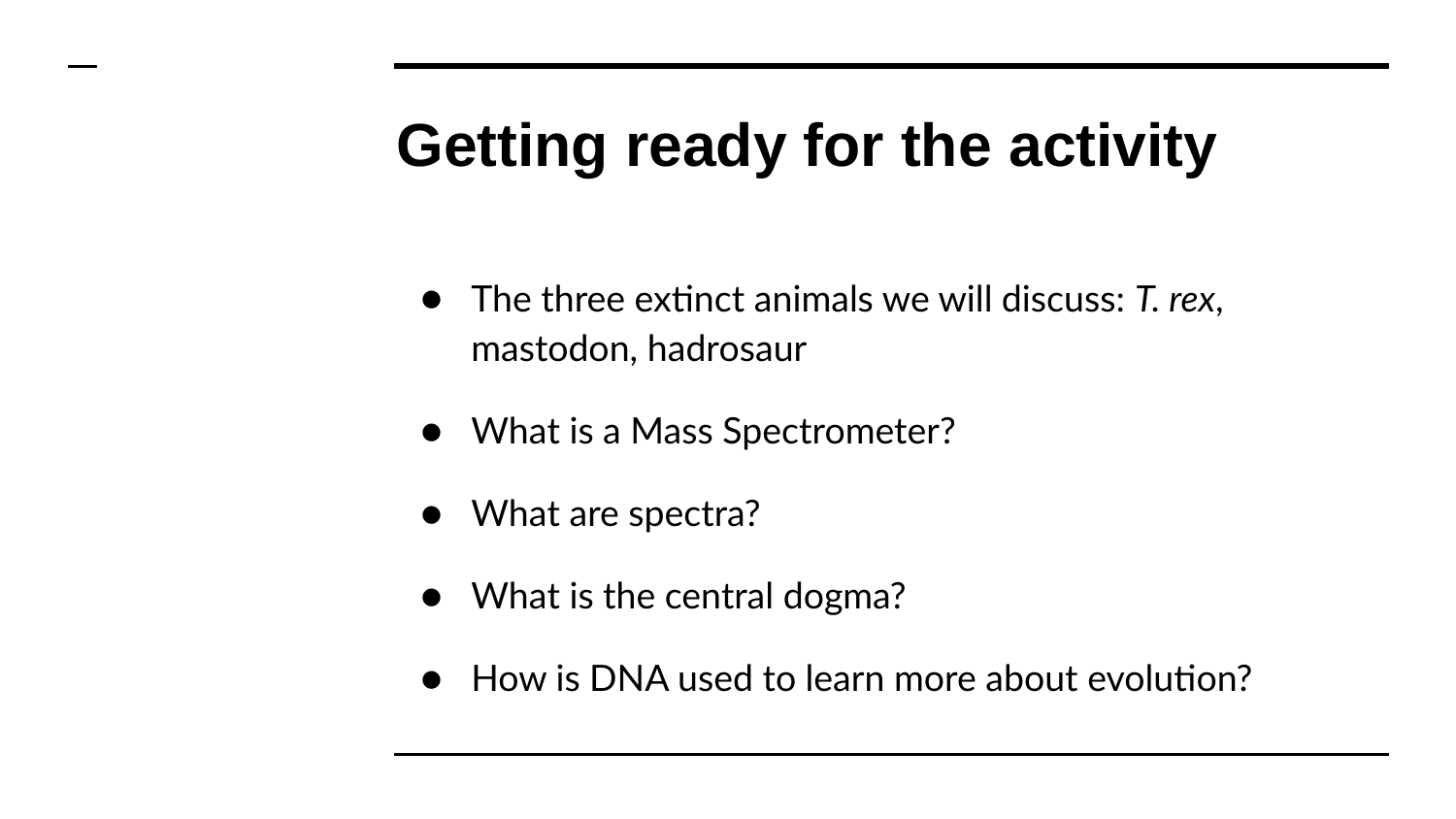

# Getting ready for the activity
The three extinct animals we will discuss: T. rex, mastodon, hadrosaur
What is a Mass Spectrometer?
What are spectra?
What is the central dogma?
How is DNA used to learn more about evolution?